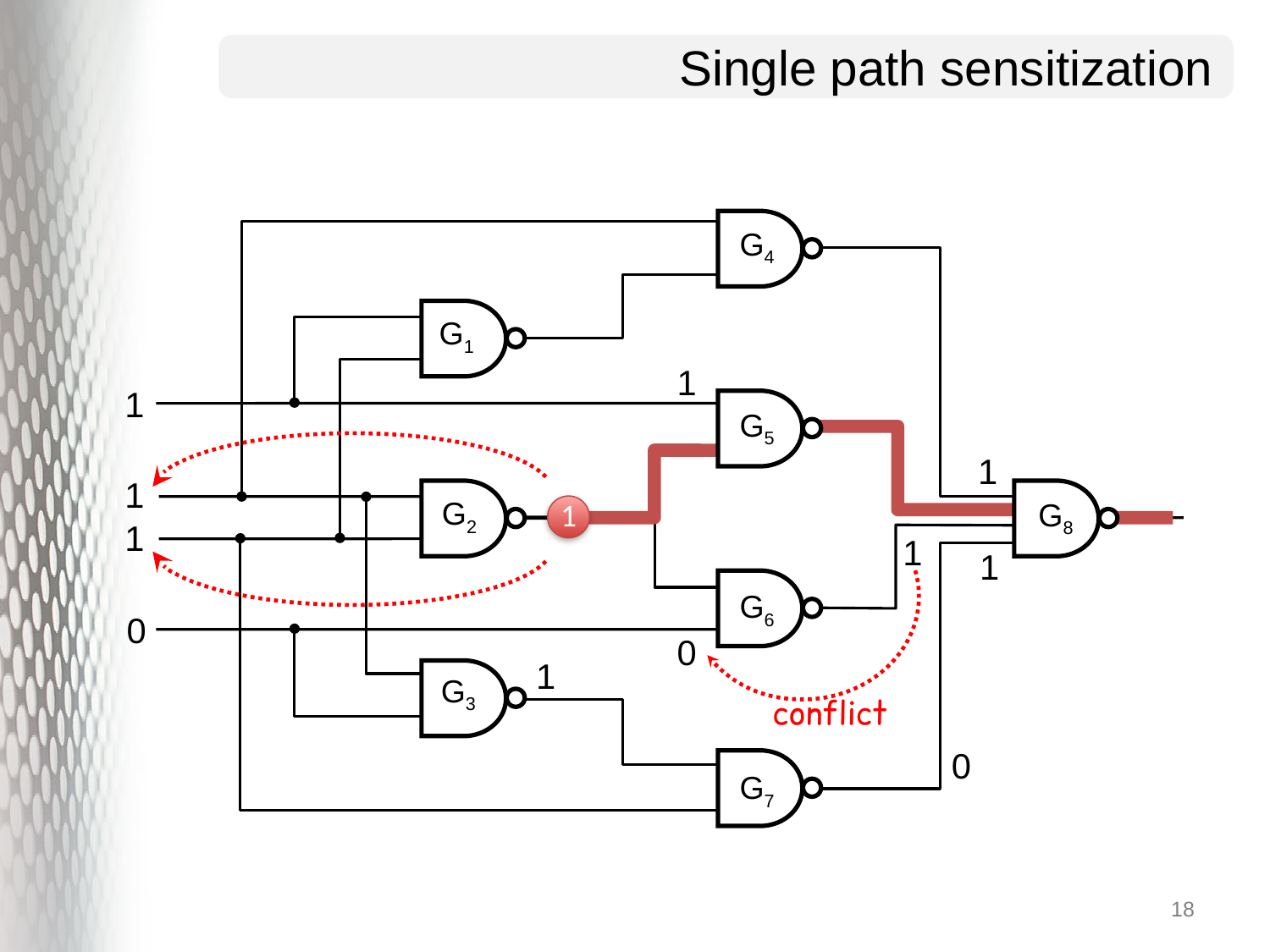

# Single path sensitization

G4

G1

1

1

G5

1

1

G2
G8
1

1

1

1

G6
0
0

1

G3
conflict

0

G7